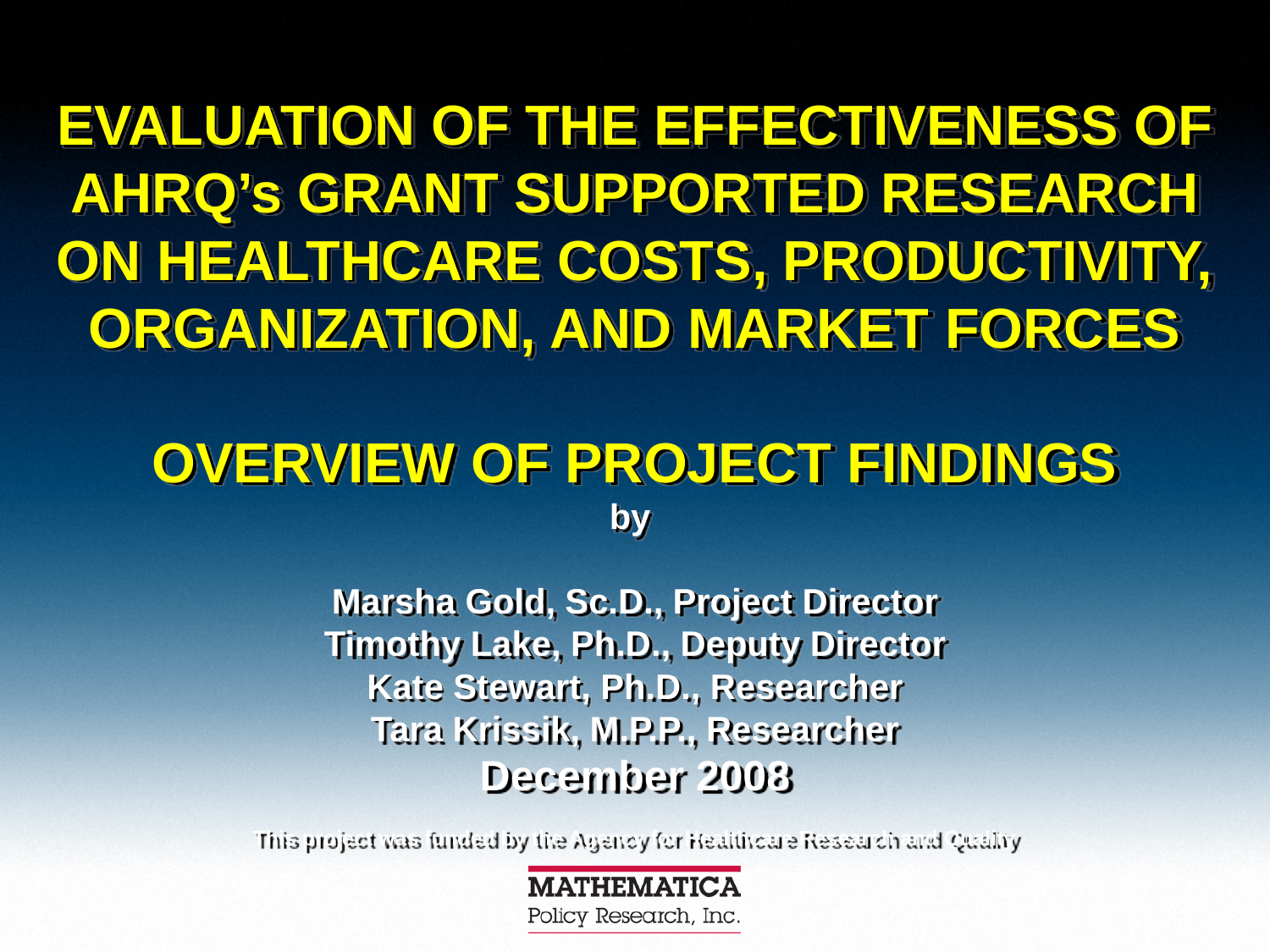

# EVALUATION OF THE EFFECTIVENESS OF AHRQ’s GRANT SUPPORTED RESEARCH ON HEALTHCARE COSTS, PRODUCTIVITY, ORGANIZATION, AND MARKET FORCES OVERVIEW OF PROJECT FINDINGS by Marsha Gold, Sc.D., Project Director Timothy Lake, Ph.D., Deputy Director Kate Stewart, Ph.D., Researcher Tara Krissik, M.P.P., Researcher December 2008 This project was funded by the Agency for Healthcare Research and Quality